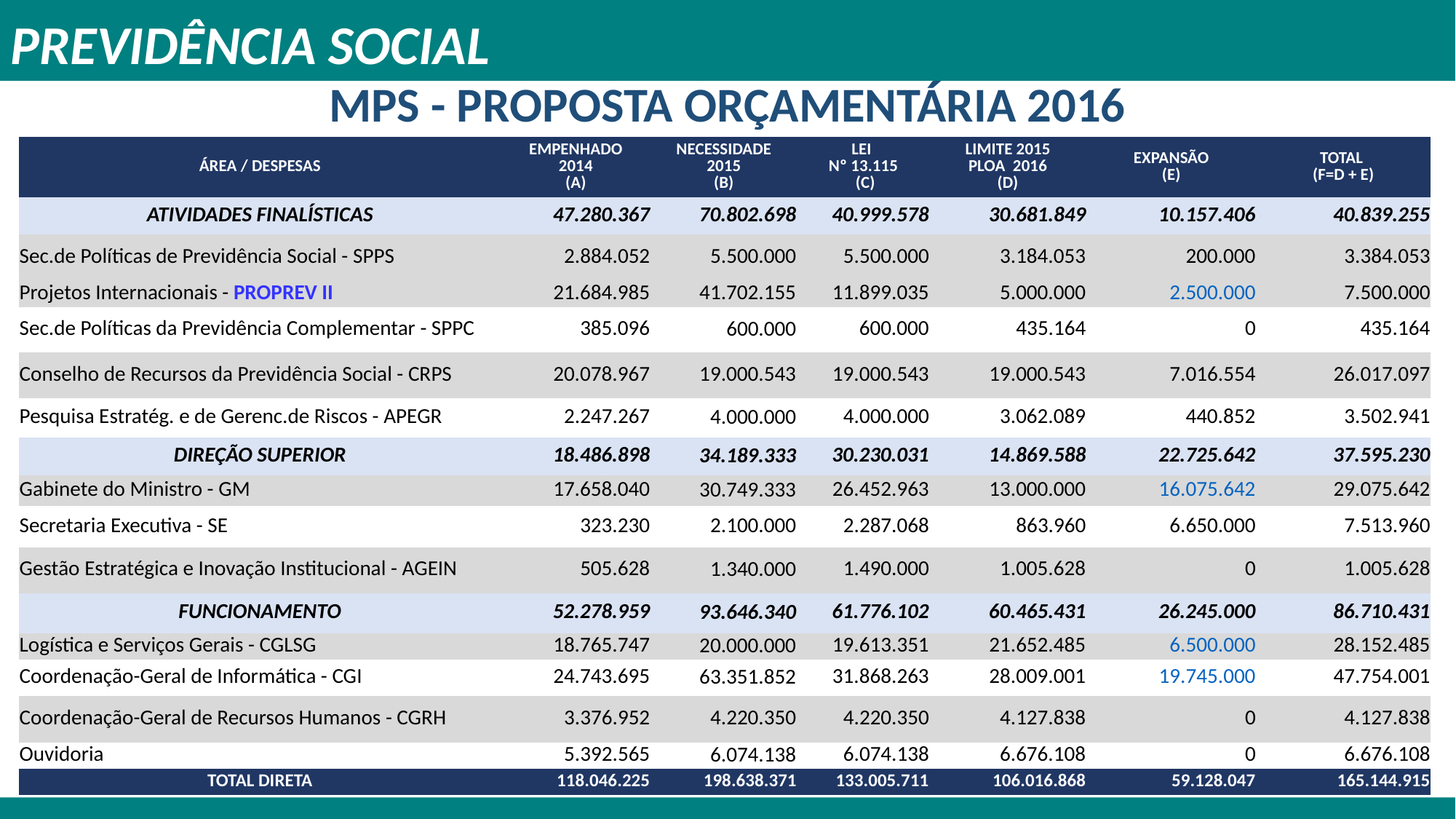

PREVIDÊNCIA SOCIAL
MPS - PROPOSTA ORÇAMENTÁRIA 2016
| ÁREA / DESPESAS | EMPENHADO 2014 (A) | NECESSIDADE 2015 (B) | LEI Nº 13.115 (C) | LIMITE 2015 PLOA 2016 (D) | EXPANSÃO (E) | TOTAL (F=D + E) |
| --- | --- | --- | --- | --- | --- | --- |
| ATIVIDADES FINALÍSTICAS | 47.280.367 | 70.802.698 | 40.999.578 | 30.681.849 | 10.157.406 | 40.839.255 |
| Sec.de Políticas de Previdência Social - SPPS | 2.884.052 | 5.500.000 | 5.500.000 | 3.184.053 | 200.000 | 3.384.053 |
| Projetos Internacionais - PROPREV II | 21.684.985 | 41.702.155 | 11.899.035 | 5.000.000 | 2.500.000 | 7.500.000 |
| Sec.de Políticas da Previdência Complementar - SPPC | 385.096 | 600.000 | 600.000 | 435.164 | 0 | 435.164 |
| Conselho de Recursos da Previdência Social - CRPS | 20.078.967 | 19.000.543 | 19.000.543 | 19.000.543 | 7.016.554 | 26.017.097 |
| Pesquisa Estratég. e de Gerenc.de Riscos - APEGR | 2.247.267 | 4.000.000 | 4.000.000 | 3.062.089 | 440.852 | 3.502.941 |
| DIREÇÃO SUPERIOR | 18.486.898 | 34.189.333 | 30.230.031 | 14.869.588 | 22.725.642 | 37.595.230 |
| Gabinete do Ministro - GM | 17.658.040 | 30.749.333 | 26.452.963 | 13.000.000 | 16.075.642 | 29.075.642 |
| Secretaria Executiva - SE | 323.230 | 2.100.000 | 2.287.068 | 863.960 | 6.650.000 | 7.513.960 |
| Gestão Estratégica e Inovação Institucional - AGEIN | 505.628 | 1.340.000 | 1.490.000 | 1.005.628 | 0 | 1.005.628 |
| FUNCIONAMENTO | 52.278.959 | 93.646.340 | 61.776.102 | 60.465.431 | 26.245.000 | 86.710.431 |
| Logística e Serviços Gerais - CGLSG | 18.765.747 | 20.000.000 | 19.613.351 | 21.652.485 | 6.500.000 | 28.152.485 |
| Coordenação-Geral de Informática - CGI | 24.743.695 | 63.351.852 | 31.868.263 | 28.009.001 | 19.745.000 | 47.754.001 |
| Coordenação-Geral de Recursos Humanos - CGRH | 3.376.952 | 4.220.350 | 4.220.350 | 4.127.838 | 0 | 4.127.838 |
| Ouvidoria | 5.392.565 | 6.074.138 | 6.074.138 | 6.676.108 | 0 | 6.676.108 |
| TOTAL DIRETA | 118.046.225 | 198.638.371 | 133.005.711 | 106.016.868 | 59.128.047 | 165.144.915 |